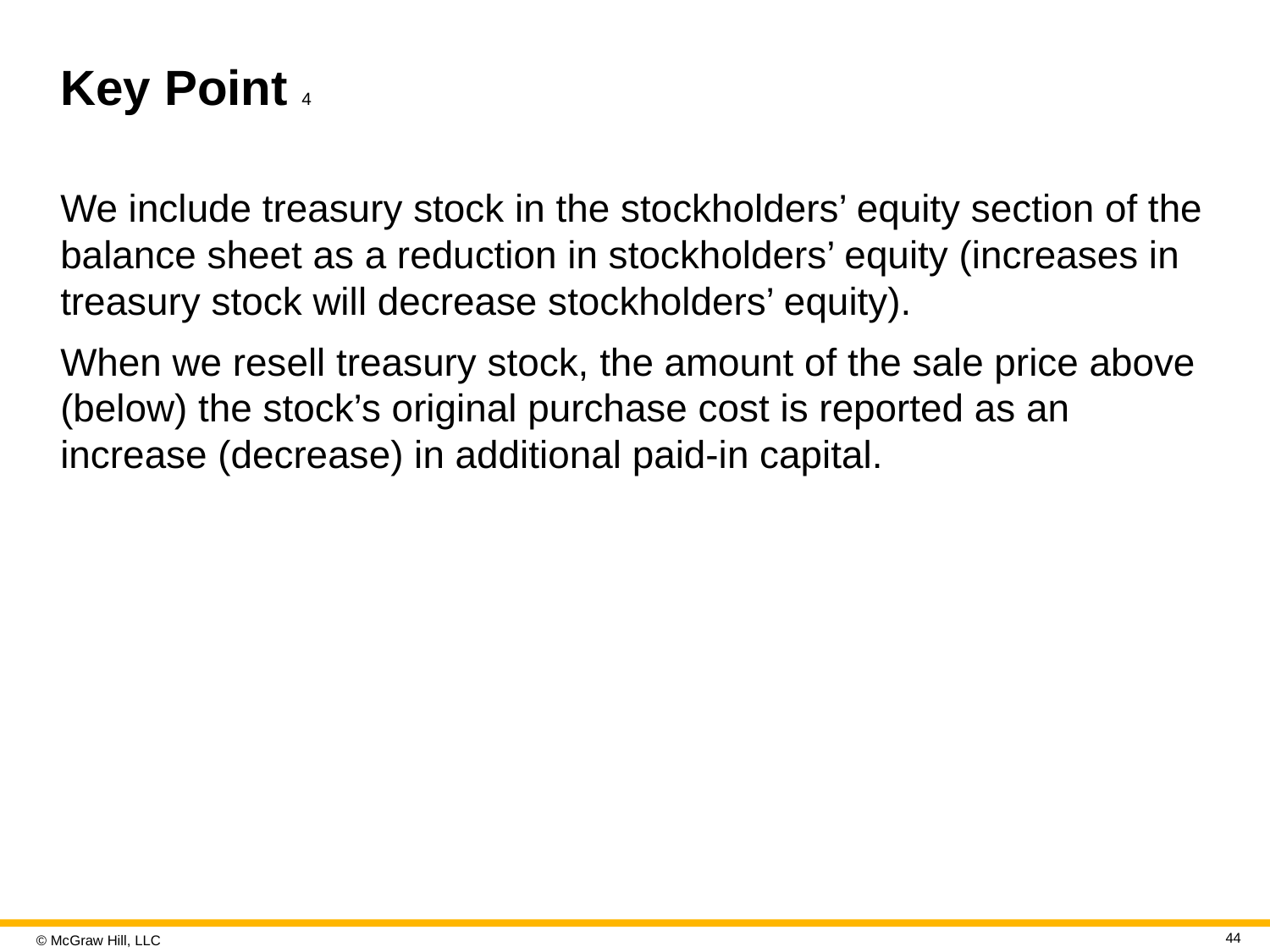

# Key Point 4
We include treasury stock in the stockholders’ equity section of the balance sheet as a reduction in stockholders’ equity (increases in treasury stock will decrease stockholders’ equity).
When we resell treasury stock, the amount of the sale price above (below) the stock’s original purchase cost is reported as an increase (decrease) in additional paid-in capital.
44